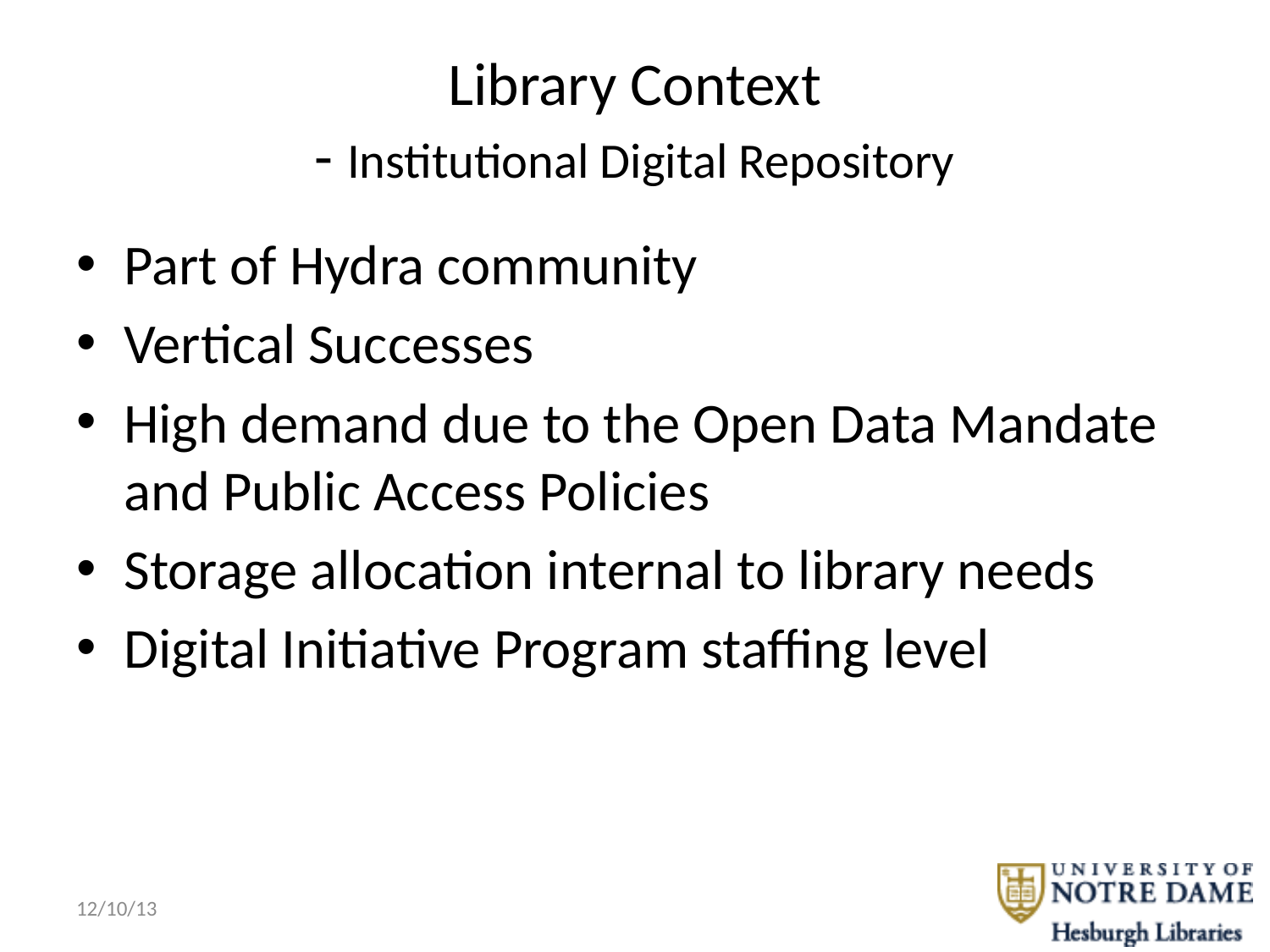

# Library Context - Institutional Digital Repository
Part of Hydra community
Vertical Successes
High demand due to the Open Data Mandate and Public Access Policies
Storage allocation internal to library needs
Digital Initiative Program staffing level
12/10/13